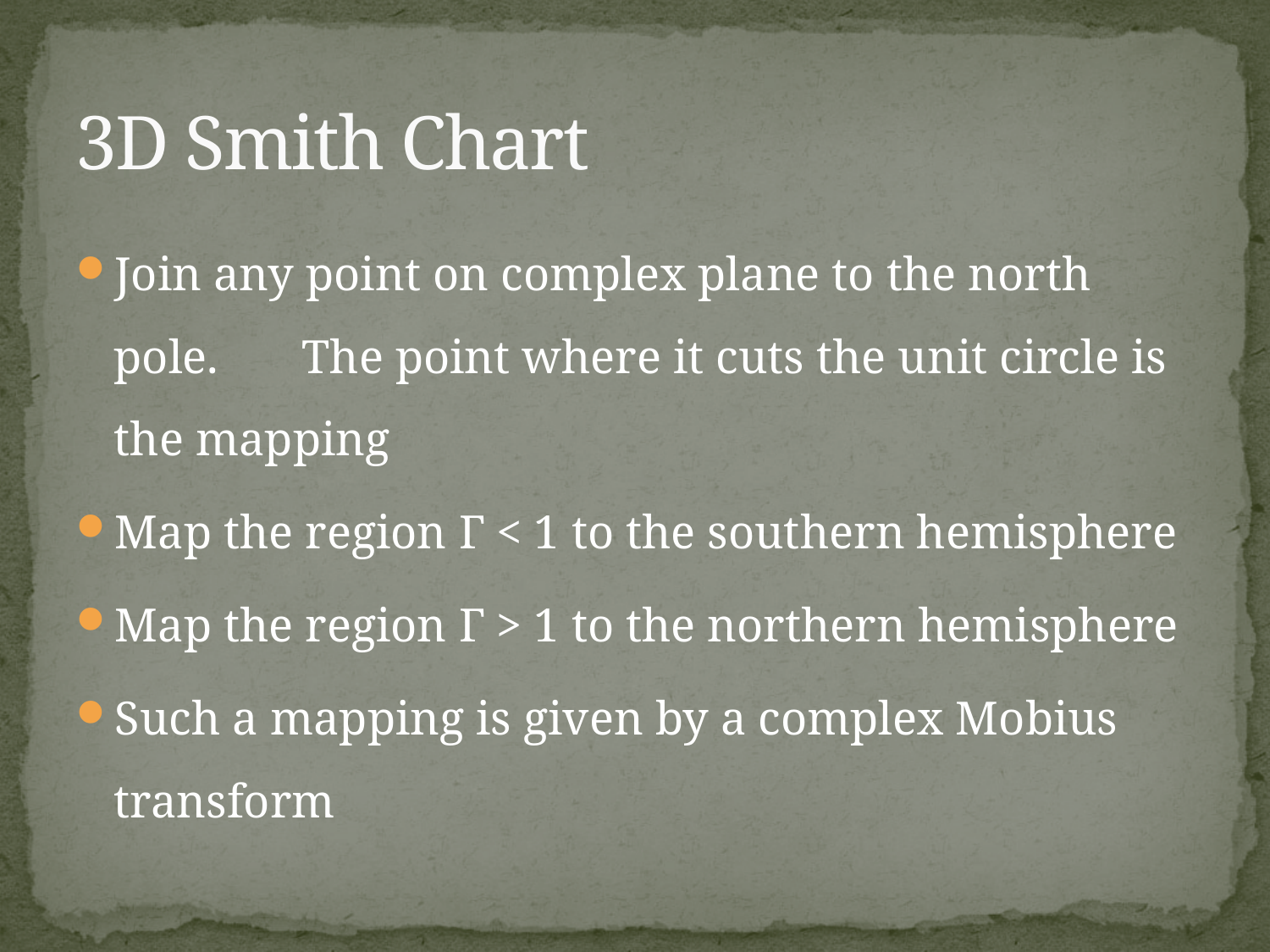

# 3D Smith Chart
Join any point on complex plane to the north pole.       The point where it cuts the unit circle is the mapping
Map the region Γ < 1 to the southern hemisphere
Map the region Γ > 1 to the northern hemisphere
Such a mapping is given by a complex Mobius transform